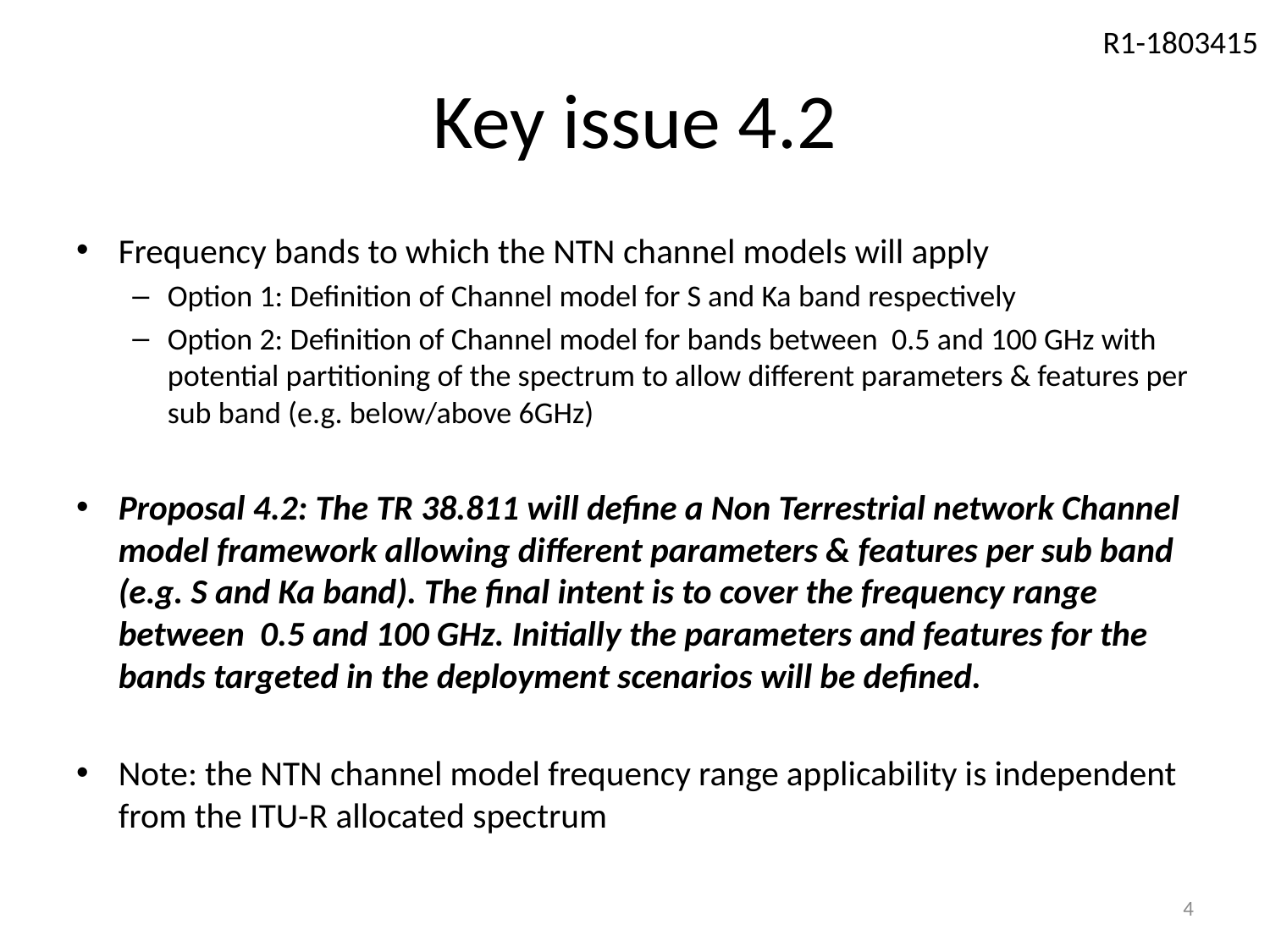

# Key issue 4.2
Frequency bands to which the NTN channel models will apply
Option 1: Definition of Channel model for S and Ka band respectively
Option 2: Definition of Channel model for bands between  0.5 and 100 GHz with potential partitioning of the spectrum to allow different parameters & features per sub band (e.g. below/above 6GHz)

Proposal 4.2: The TR 38.811 will define a Non Terrestrial network Channel model framework allowing different parameters & features per sub band (e.g. S and Ka band). The final intent is to cover the frequency range between  0.5 and 100 GHz. Initially the parameters and features for the bands targeted in the deployment scenarios will be defined.

Note: the NTN channel model frequency range applicability is independent from the ITU-R allocated spectrum

4